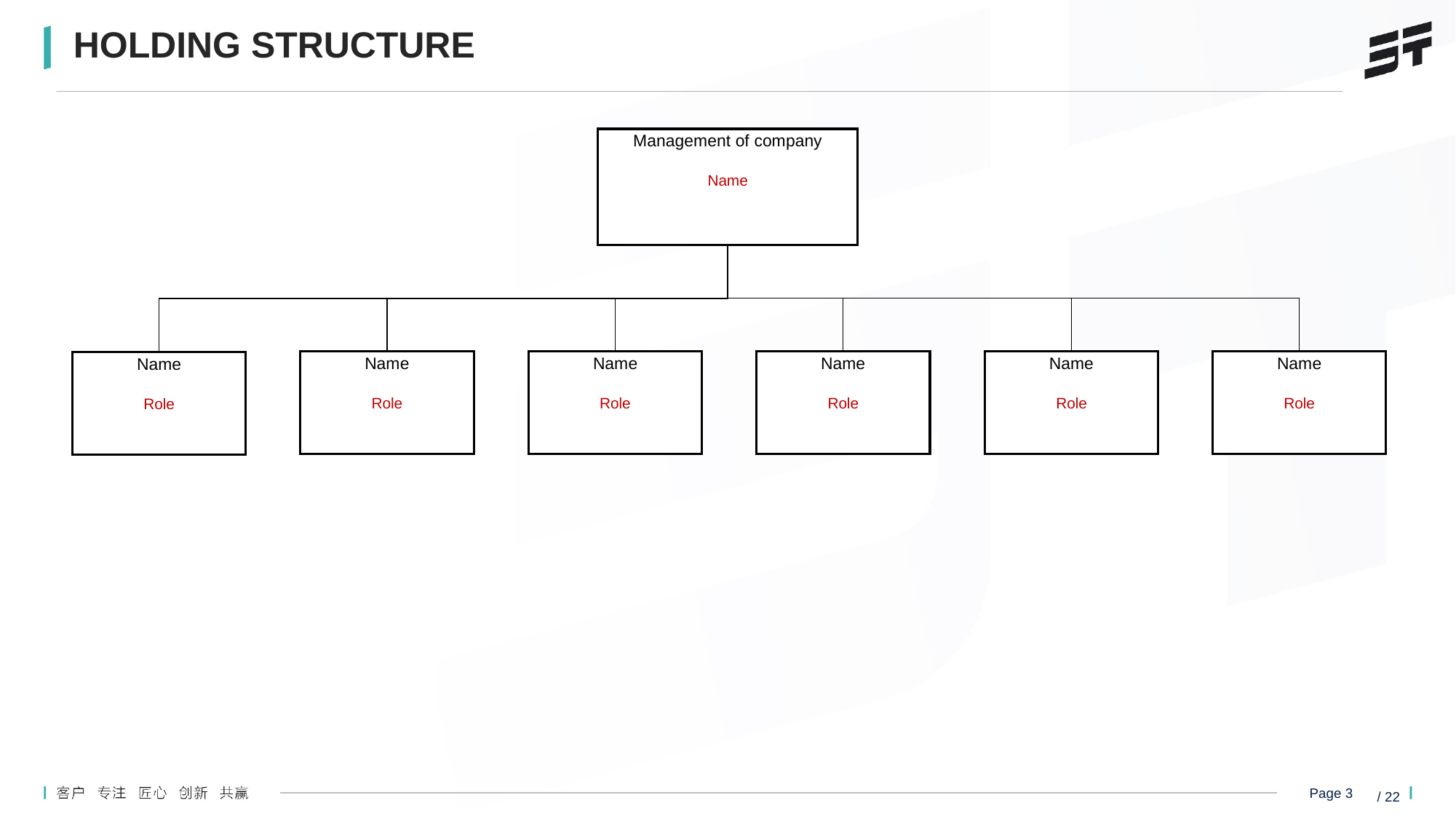

HOLDING STRUCTURE
Management of company

Name
Name

Role
Name

Role
Name

Role
Name

Role
Name

Role
Name

Role